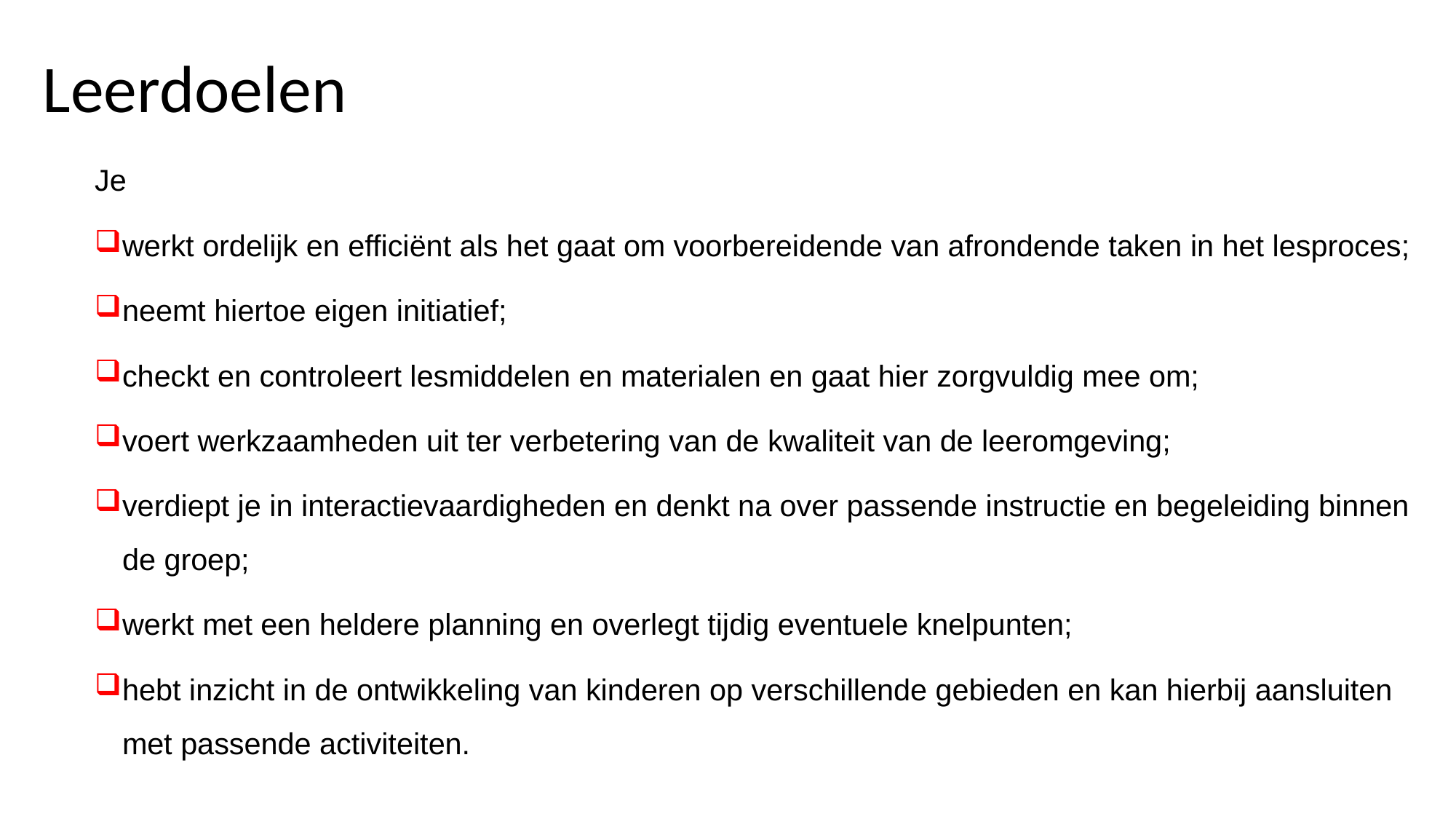

# Leerdoelen
Je
werkt ordelijk en efficiënt als het gaat om voorbereidende van afrondende taken in het lesproces;
neemt hiertoe eigen initiatief;
checkt en controleert lesmiddelen en materialen en gaat hier zorgvuldig mee om;
voert werkzaamheden uit ter verbetering van de kwaliteit van de leeromgeving;
verdiept je in interactievaardigheden en denkt na over passende instructie en begeleiding binnen de groep;
werkt met een heldere planning en overlegt tijdig eventuele knelpunten;
hebt inzicht in de ontwikkeling van kinderen op verschillende gebieden en kan hierbij aansluiten met passende activiteiten.